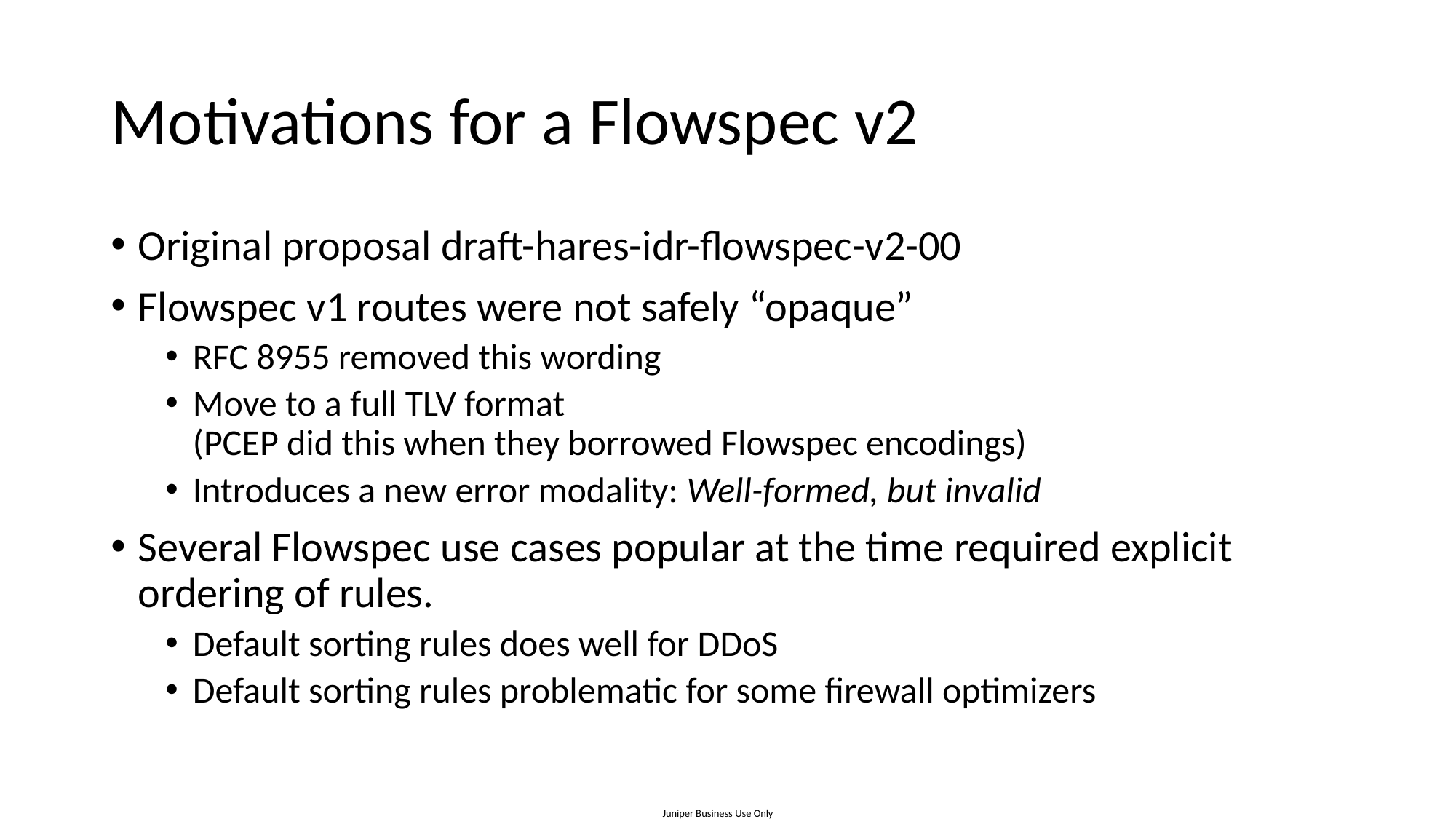

# Motivations for a Flowspec v2
Original proposal draft-hares-idr-flowspec-v2-00
Flowspec v1 routes were not safely “opaque”
RFC 8955 removed this wording
Move to a full TLV format
(PCEP did this when they borrowed Flowspec encodings)
Introduces a new error modality: Well-formed, but invalid
Several Flowspec use cases popular at the time required explicit ordering of rules.
Default sorting rules does well for DDoS
Default sorting rules problematic for some firewall optimizers